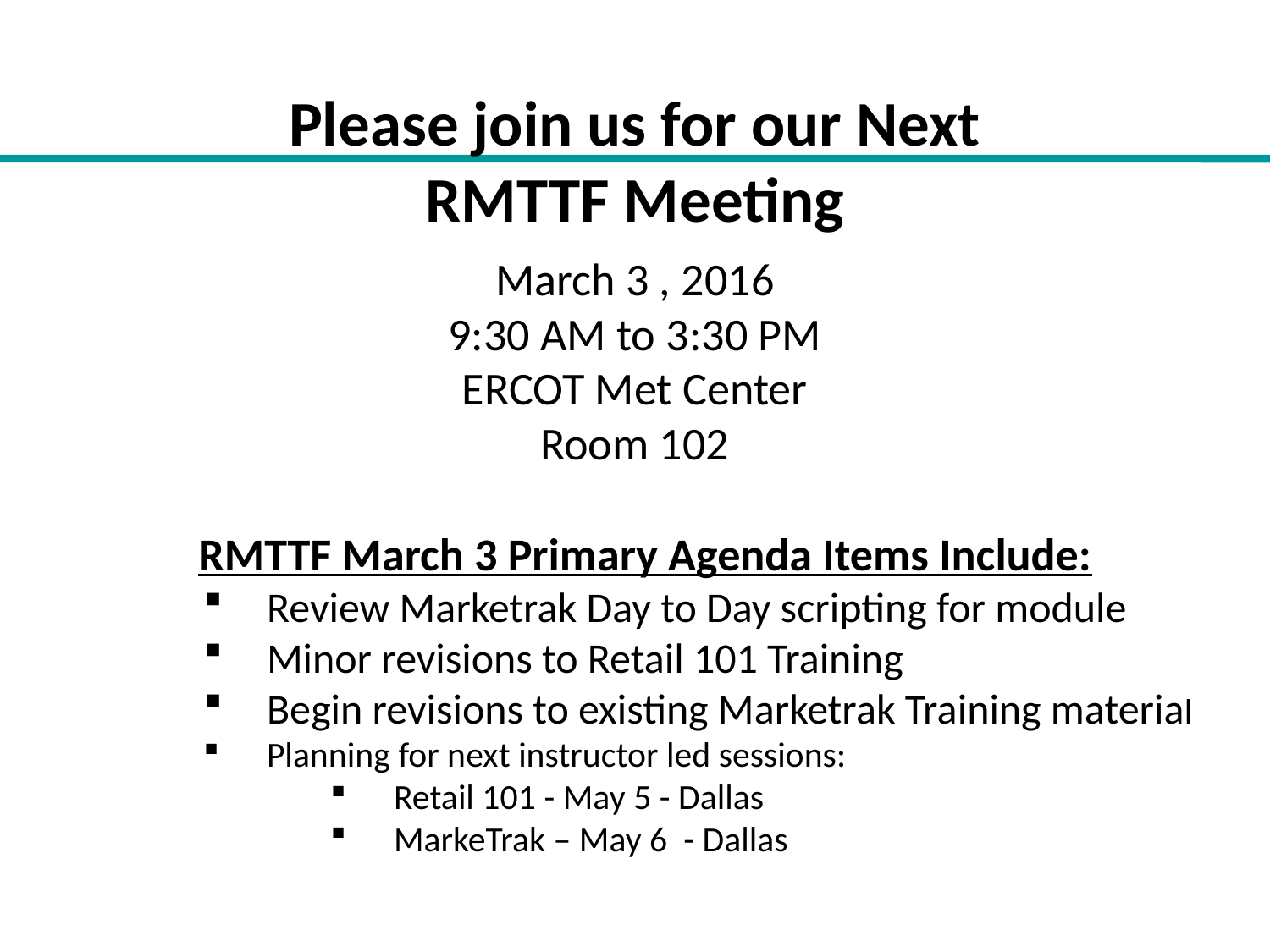

# Please join us for our Next RMTTF Meeting
March 3 , 2016
9:30 AM to 3:30 PM
ERCOT Met Center
Room 102
RMTTF March 3 Primary Agenda Items Include:
Review Marketrak Day to Day scripting for module
Minor revisions to Retail 101 Training
Begin revisions to existing Marketrak Training material
Planning for next instructor led sessions:
Retail 101 - May 5 - Dallas
MarkeTrak – May 6  - Dallas